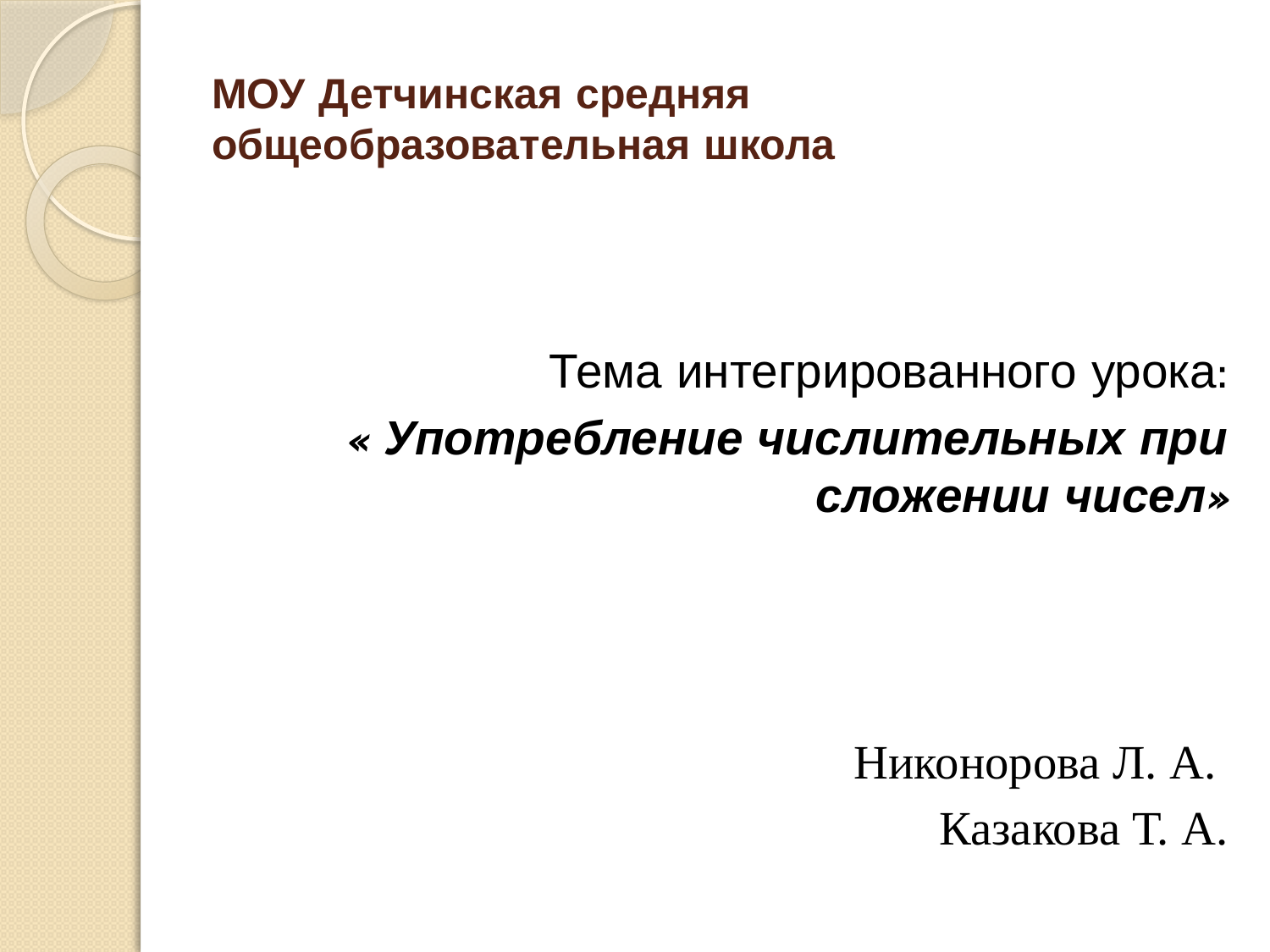

# МОУ Детчинская средняя общеобразовательная школа

Тема интегрированного урока:
« Употребление числительных при сложении чисел»

Никонорова Л. А.
Казакова Т. А.